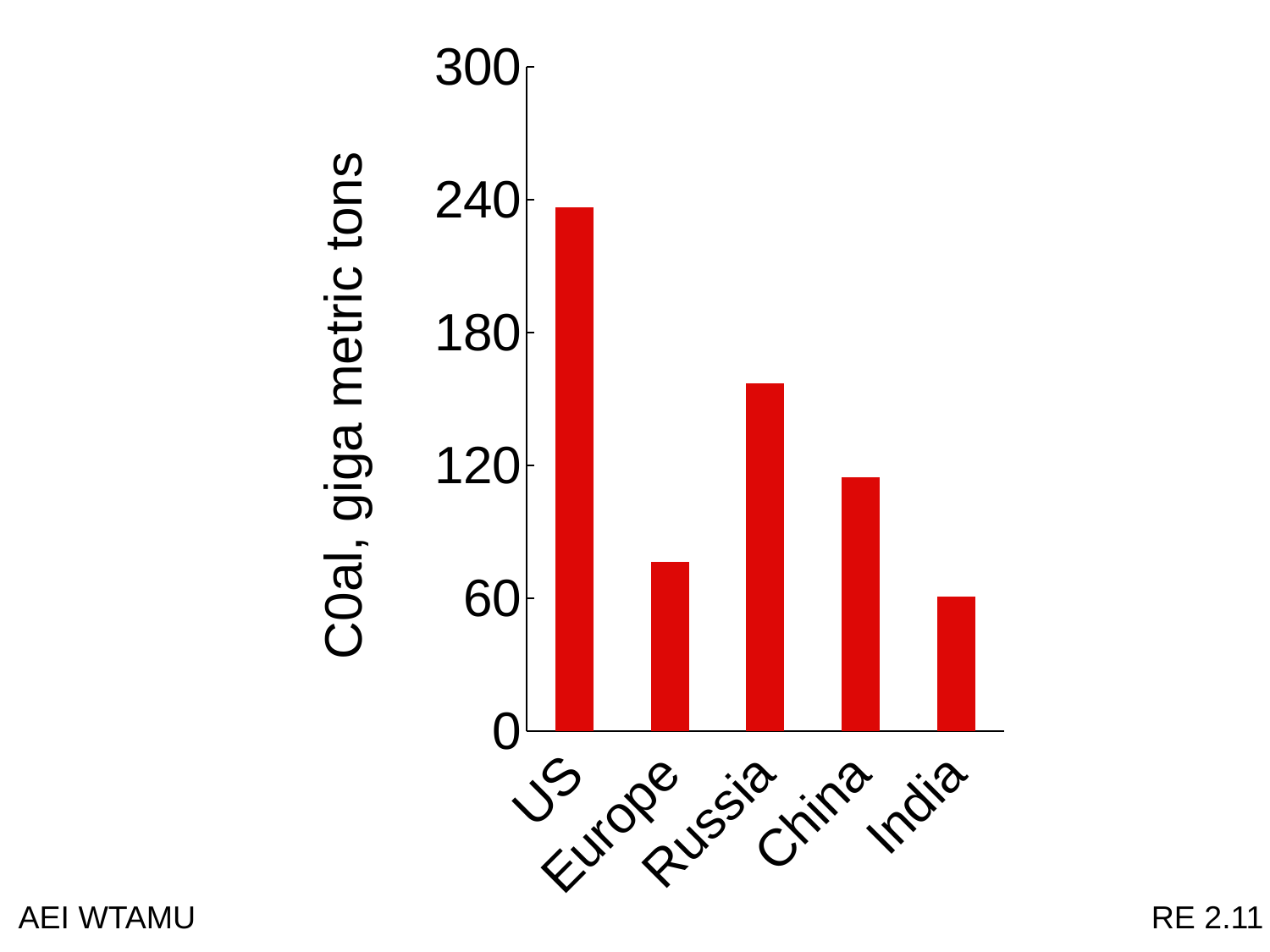

### Chart:

| Category | Series1 |
|---|---|
| US | 236.319757 |
| Europe | 76.371214 |
| Russia | 156.978118 |
| China | 114.477005 |
| India | 60.5876 |
RE 2.11
AEI WTAMU